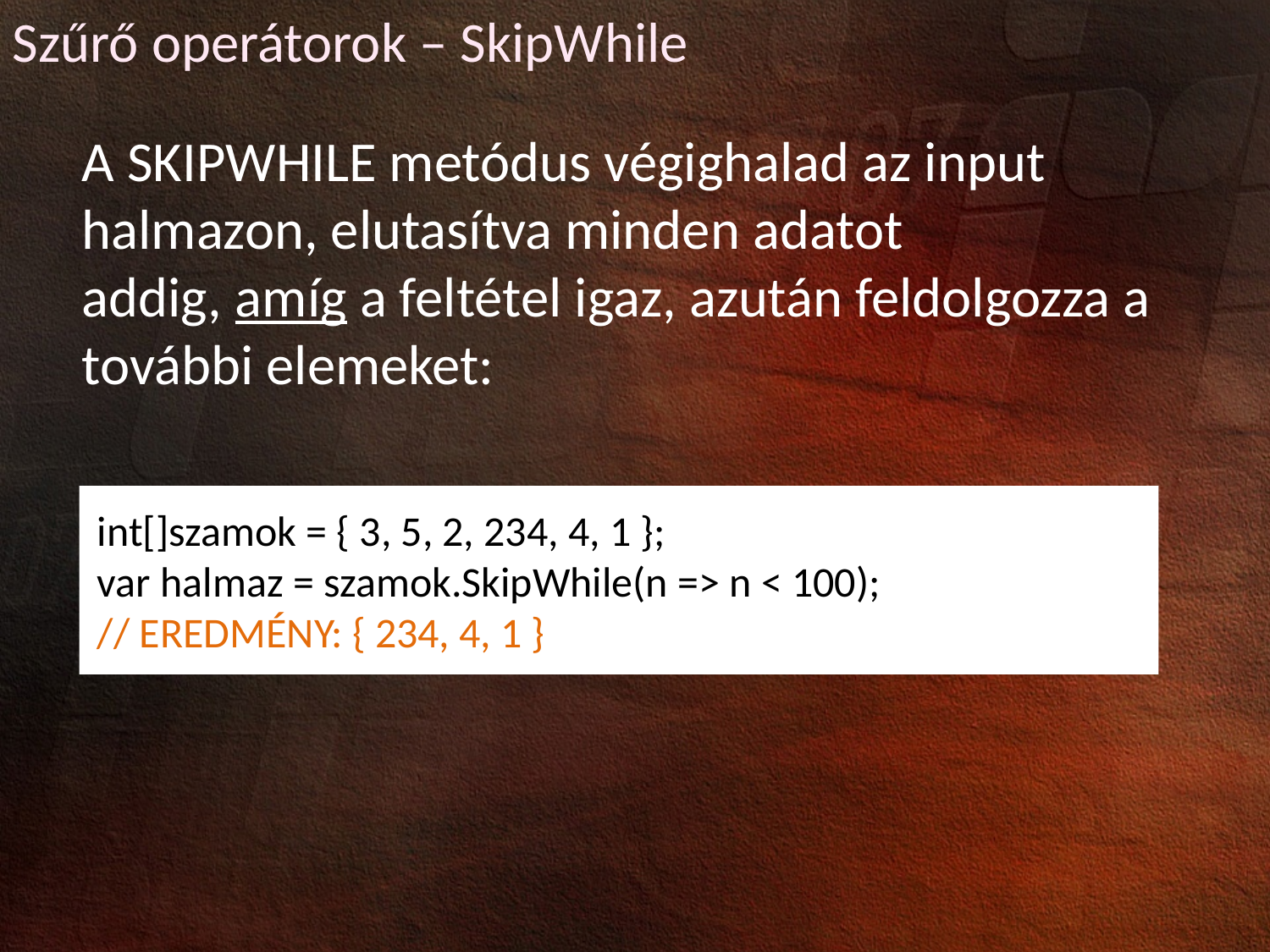

Szűrő operátorok – SkipWhile
A SKIPWHILE metódus végighalad az input halmazon, elutasítva minden adatot
addig, amíg a feltétel igaz, azután feldolgozza a további elemeket:

int[]szamok = { 3, 5, 2, 234, 4, 1 };
var halmaz = szamok.SkipWhile(n => n < 100);
// EREDMÉNY: { 234, 4, 1 }